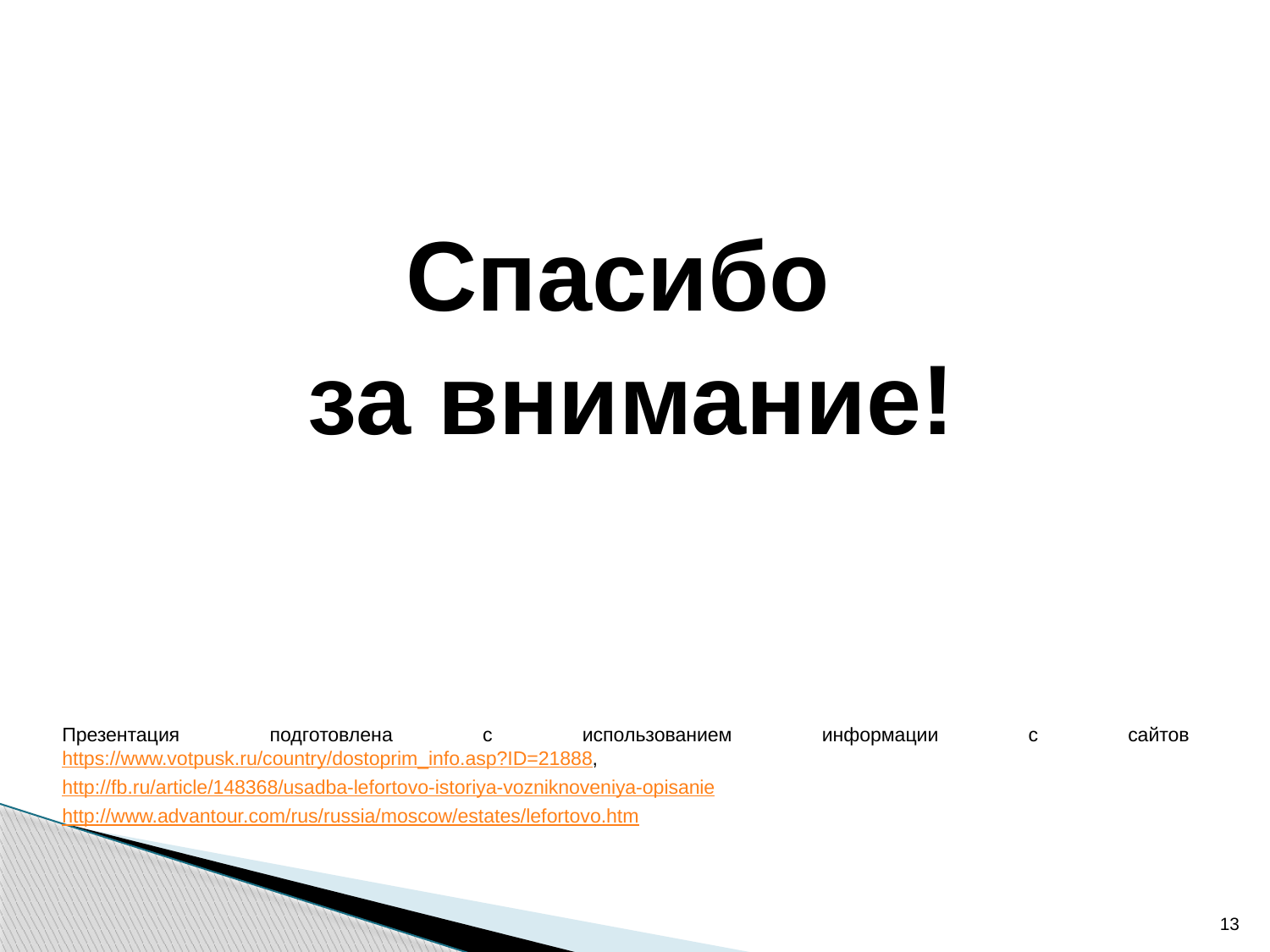

Спасибо
за внимание!

Презентация подготовлена с использованием информации с сайтов https://www.votpusk.ru/country/dostoprim_info.asp?ID=21888,
http://fb.ru/article/148368/usadba-lefortovo-istoriya-vozniknoveniya-opisanie
http://www.advantour.com/rus/russia/moscow/estates/lefortovo.htm

13